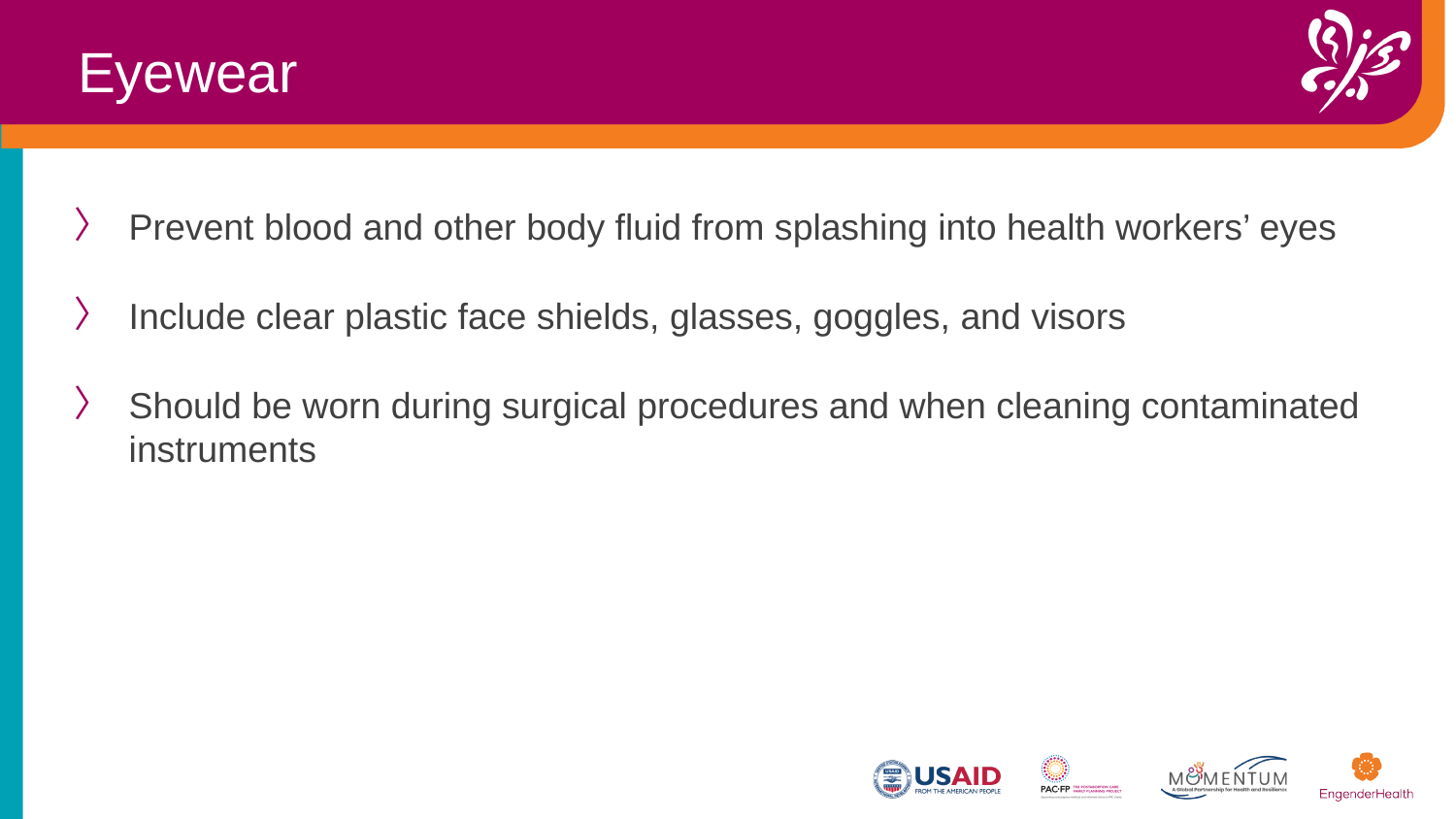

Eyewear
Prevent blood and other body fluid from splashing into health workers’ eyes
Include clear plastic face shields, glasses, goggles, and visors
Should be worn during surgical procedures and when cleaning contaminated instruments